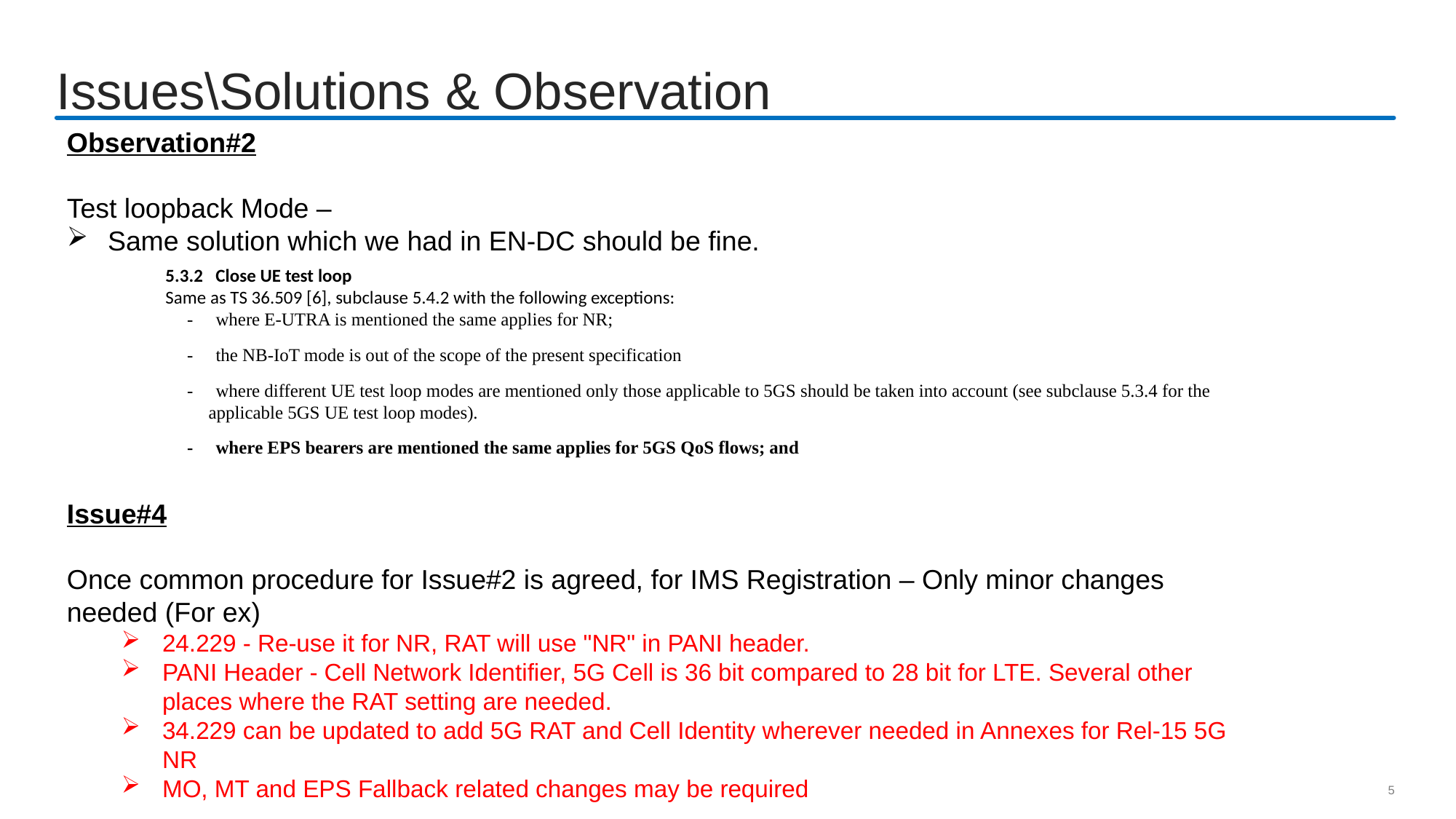

# Issues\Solutions & Observation
Observation#2

Test loopback Mode –
Same solution which we had in EN-DC should be fine.

Issue#4

Once common procedure for Issue#2 is agreed, for IMS Registration – Only minor changes needed (For ex)
24.229 - Re-use it for NR, RAT will use "NR" in PANI header.
PANI Header - Cell Network Identifier, 5G Cell is 36 bit compared to 28 bit for LTE. Several other places where the RAT setting are needed.
34.229 can be updated to add 5G RAT and Cell Identity wherever needed in Annexes for Rel-15 5G NR
MO, MT and EPS Fallback related changes may be required

5.3.2   Close UE test loop
Same as TS 36.509 [6], subclause 5.4.2 with the following exceptions:
-     where E-UTRA is mentioned the same applies for NR;
-     the NB-IoT mode is out of the scope of the present specification
-     where different UE test loop modes are mentioned only those applicable to 5GS should be taken into account (see subclause 5.3.4 for the applicable 5GS UE test loop modes).
-     where EPS bearers are mentioned the same applies for 5GS QoS flows; and